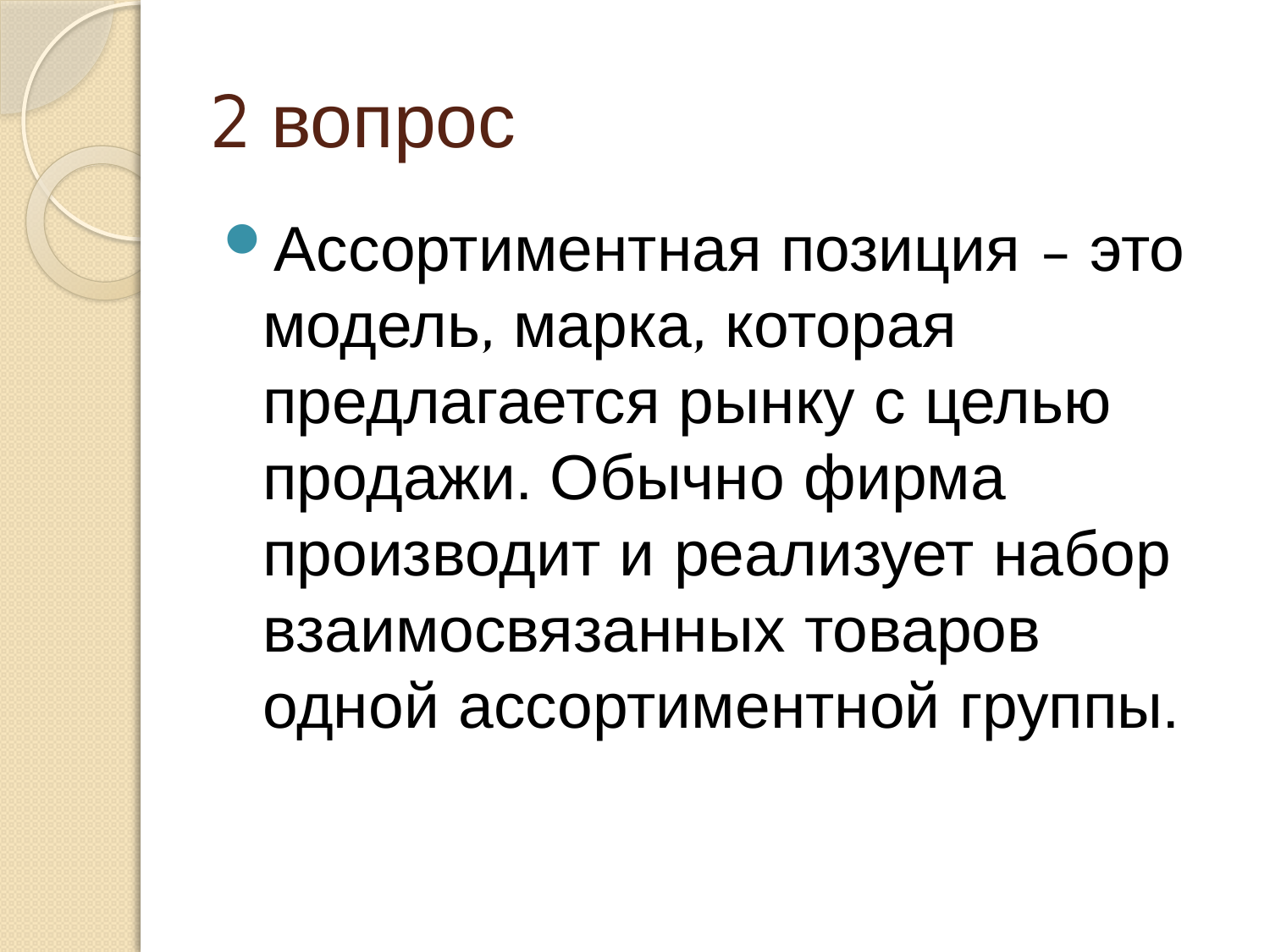

# 2 вопрос
Ассортиментная позиция – это модель, марка, которая предлагается рынку с целью продажи. Обычно фирма производит и реализует набор взаимосвязанных товаров одной ассортиментной группы.